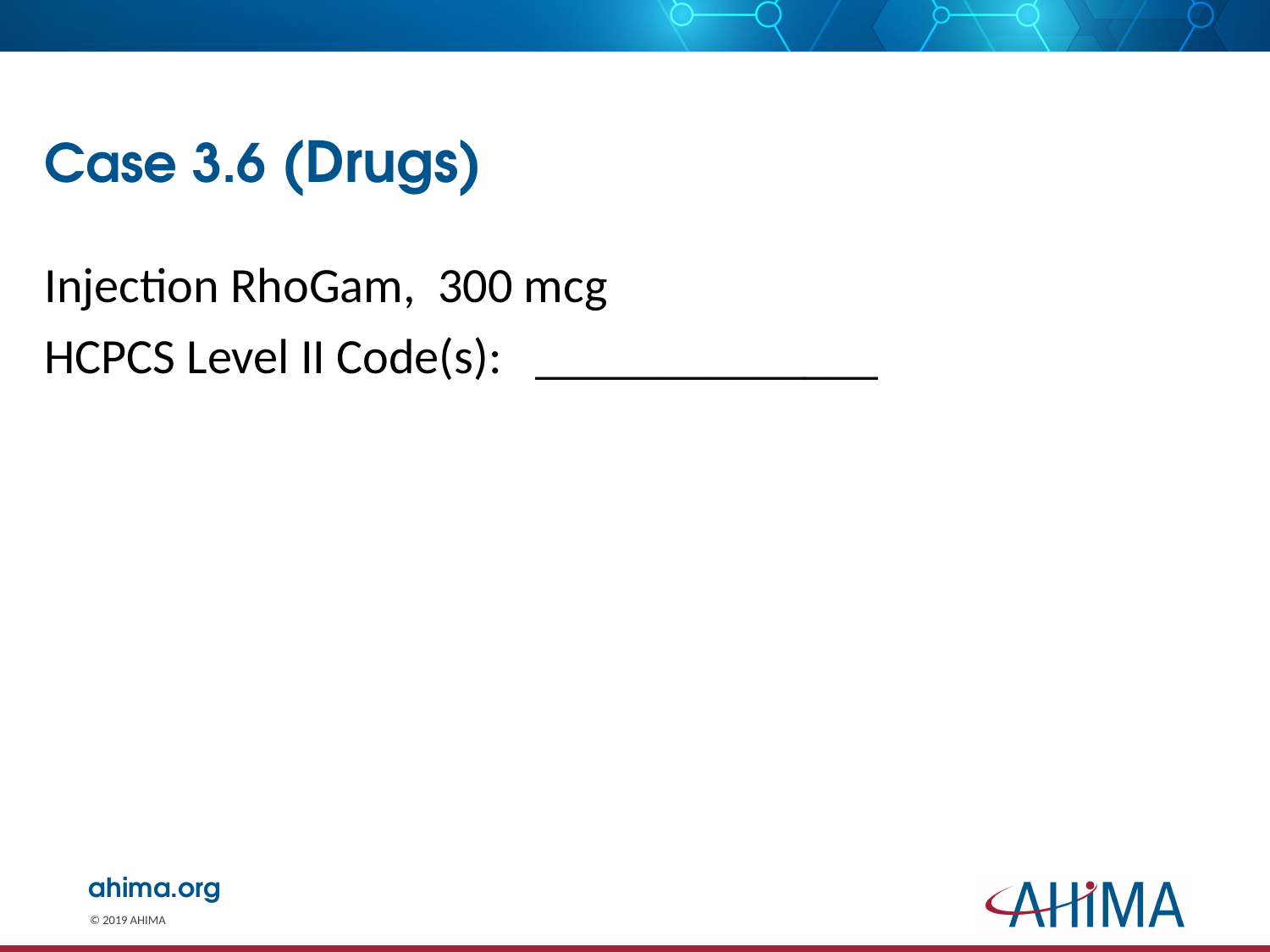

# Case 3.6 (Drugs)
Injection RhoGam,  300 mcg
HCPCS Level II Code(s):   ______________